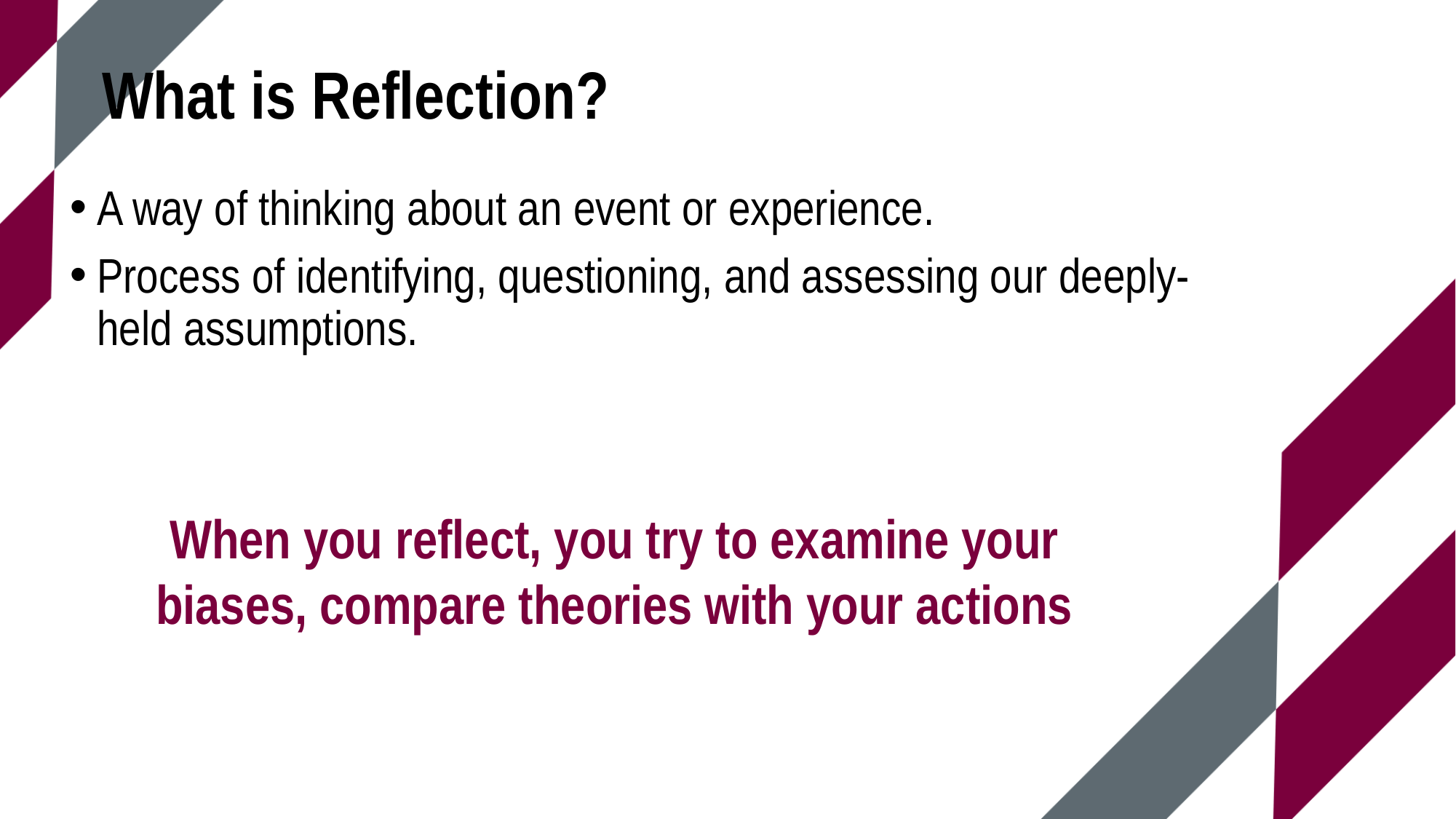

# What is Reflection?
A way of thinking about an event or experience.
Process of identifying, questioning, and assessing our deeply-held assumptions.

When you reflect, you try to examine your biases, compare theories with your actions